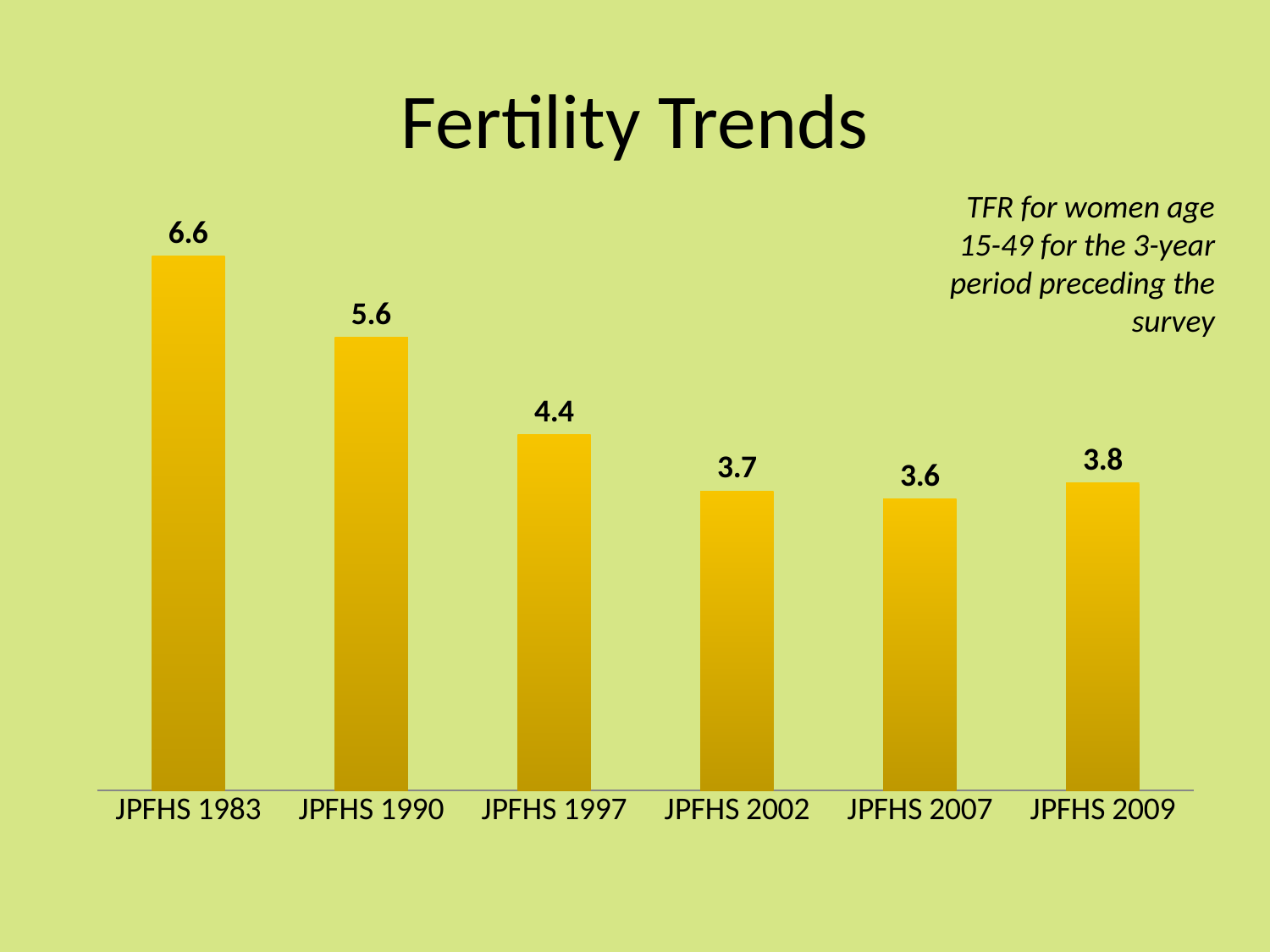

# Fertility Trends
TFR for women age 15-49 for the 3-year period preceding the survey

### Chart

| Category | Series 1 |
|---|---|
| JPFHS 1983 | 6.6 |
| JPFHS 1990 | 5.6 |
| JPFHS 1997 | 4.4 |
| JPFHS 2002 | 3.7 |
| JPFHS 2007 | 3.6 |
| JPFHS 2009 | 3.8 |